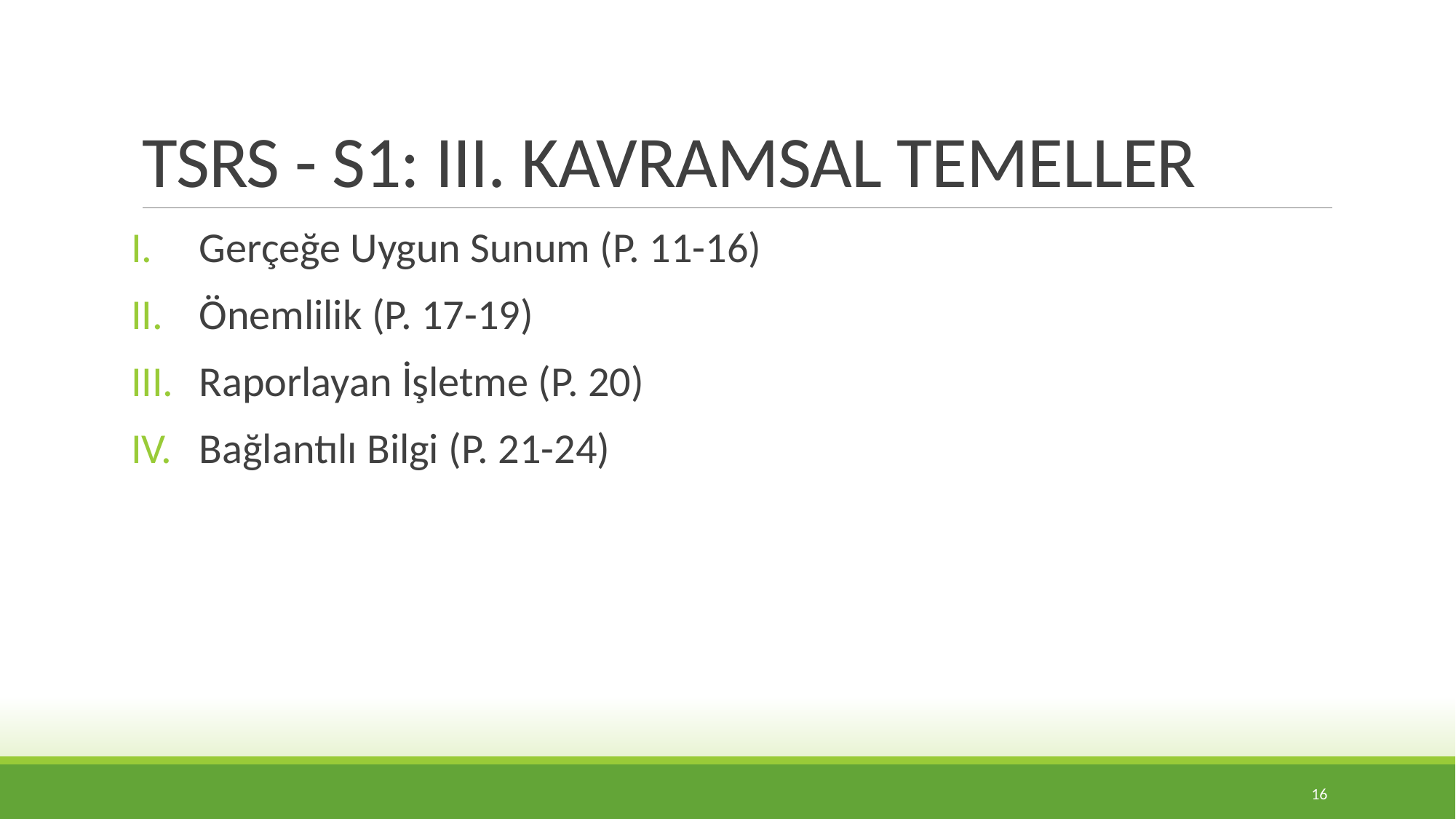

# TSRS - S1: III. KAVRAMSAL TEMELLER
Gerçeğe Uygun Sunum (P. 11-16)
Önemlilik (P. 17-19)
Raporlayan İşletme (P. 20)
Bağlantılı Bilgi (P. 21-24)

16